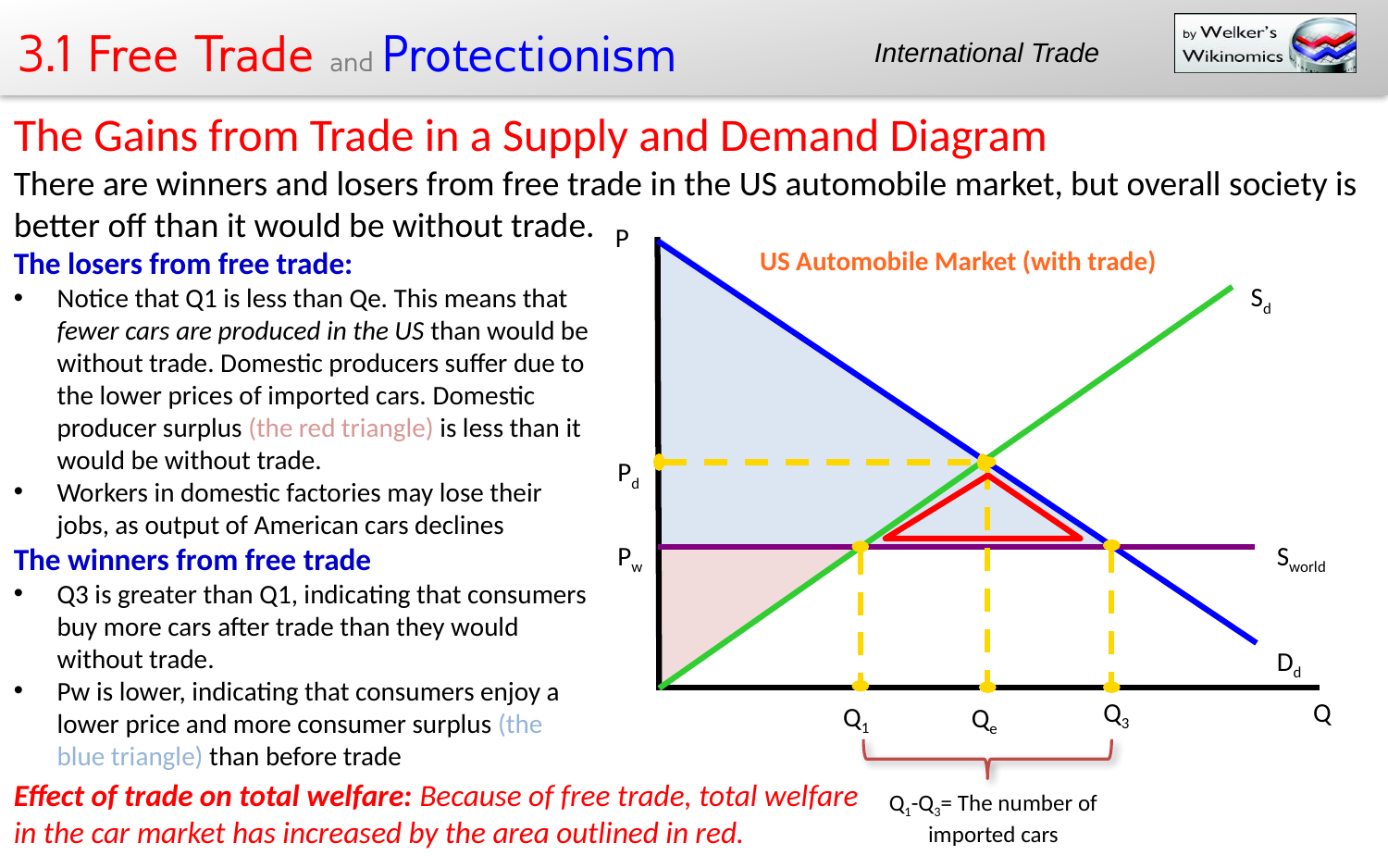

International Trade
The Gains from Trade in a Supply and Demand Diagram
There are winners and losers from free trade in the US automobile market, but overall society is better off than it would be without trade.
P
US Automobile Market (with trade)
Sd
Pd
Pw
Sworld
Dd
Q
Q3
Q1
Qe
Q1-Q3= The number of imported cars

The losers from free trade:
Notice that Q1 is less than Qe. This means that fewer cars are produced in the US than would be without trade. Domestic producers suffer due to the lower prices of imported cars. Domestic producer surplus (the red triangle) is less than it would be without trade.
Workers in domestic factories may lose their jobs, as output of American cars declines
The winners from free trade
Q3 is greater than Q1, indicating that consumers buy more cars after trade than they would without trade.
Pw is lower, indicating that consumers enjoy a lower price and more consumer surplus (the blue triangle) than before trade
Effect of trade on total welfare: Because of free trade, total welfare in the car market has increased by the area outlined in red.